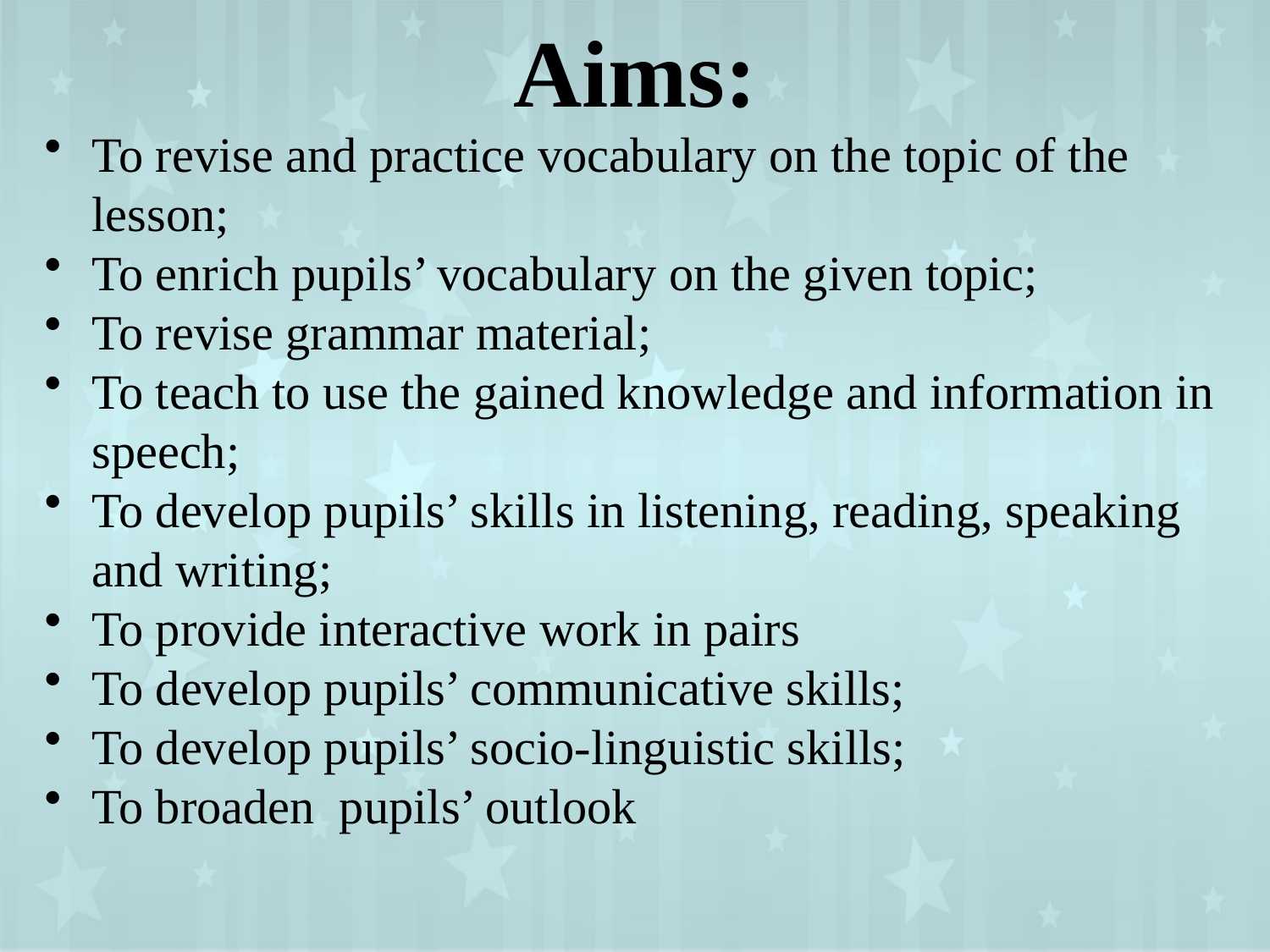

# Aims:
To revise and practice vocabulary on the topic of the lesson;
To enrich pupils’ vocabulary on the given topic;
To revise grammar material;
To teach to use the gained knowledge and information in speech;
To develop pupils’ skills in listening, reading, speaking and writing;
To provide interactive work in pairs
To develop pupils’ communicative skills;
To develop pupils’ socio-linguistic skills;
To broaden  pupils’ outlook